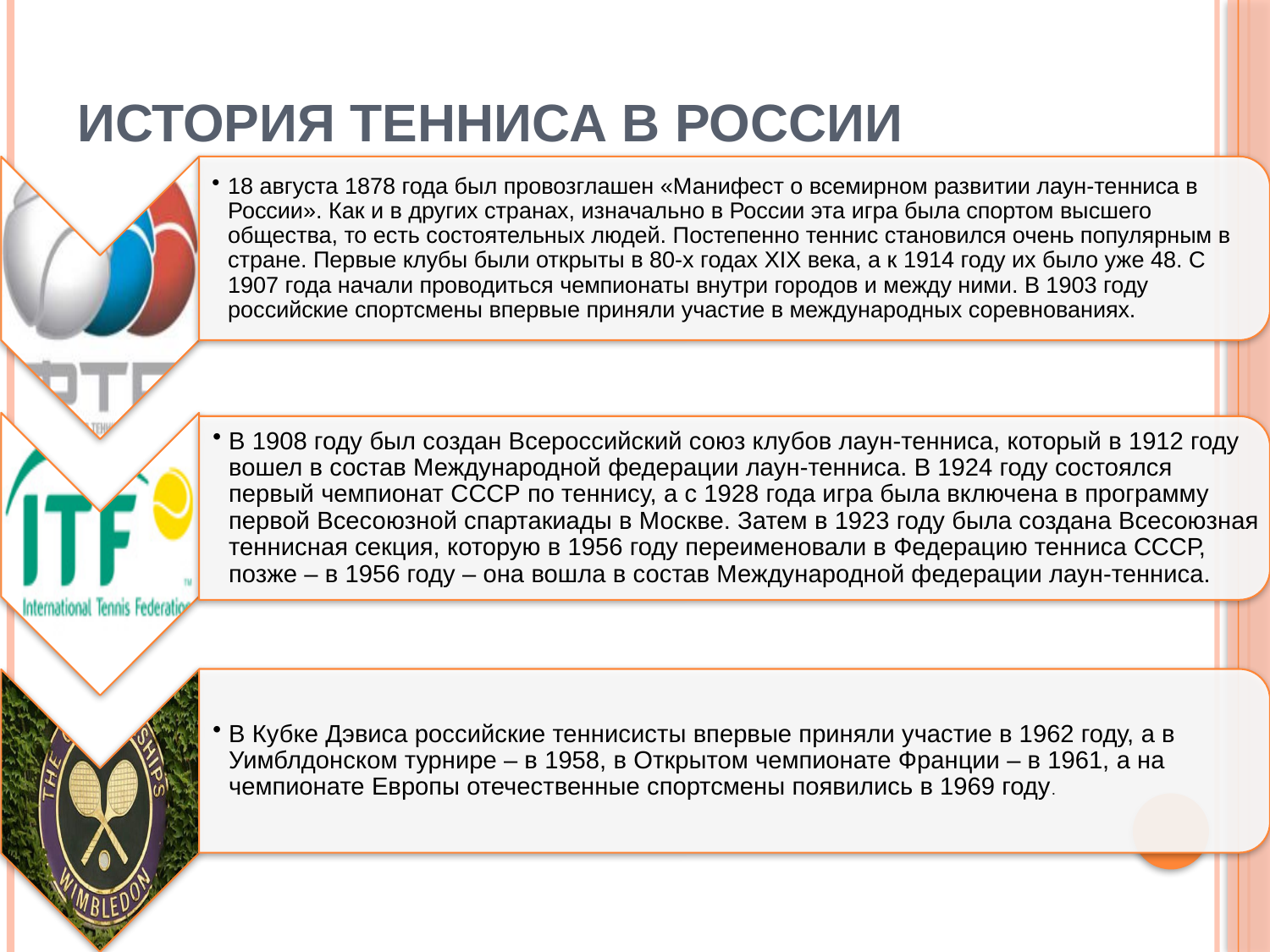

# История тенниса в России

18 августа 1878 года был провозглашен «Манифест о всемирном развитии лаун-тенниса в России». Как и в других странах, изначально в России эта игра была спортом высшего общества, то есть состоятельных людей. Постепенно теннис становился очень популярным в стране. Первые клубы были открыты в 80-х годах XIX века, а к 1914 году их было уже 48. С 1907 года начали проводиться чемпионаты внутри городов и между ними. В 1903 году российские спортсмены впервые приняли участие в международных соревнованиях.

В 1908 году был создан Всероссийский союз клубов лаун-тенниса, который в 1912 году вошел в состав Международной федерации лаун-тенниса. В 1924 году состоялся первый чемпионат СССР по теннису, а с 1928 года игра была включена в программу первой Всесоюзной спартакиады в Москве. Затем в 1923 году была создана Всесоюзная теннисная секция, которую в 1956 году переименовали в Федерацию тенниса СССР, позже – в 1956 году – она вошла в состав Международной федерации лаун-тенниса.

В Кубке Дэвиса российские теннисисты впервые приняли участие в 1962 году, а в Уимблдонском турнире – в 1958, в Открытом чемпионате Франции – в 1961, а на чемпионате Европы отечественные спортсмены появились в 1969 году.